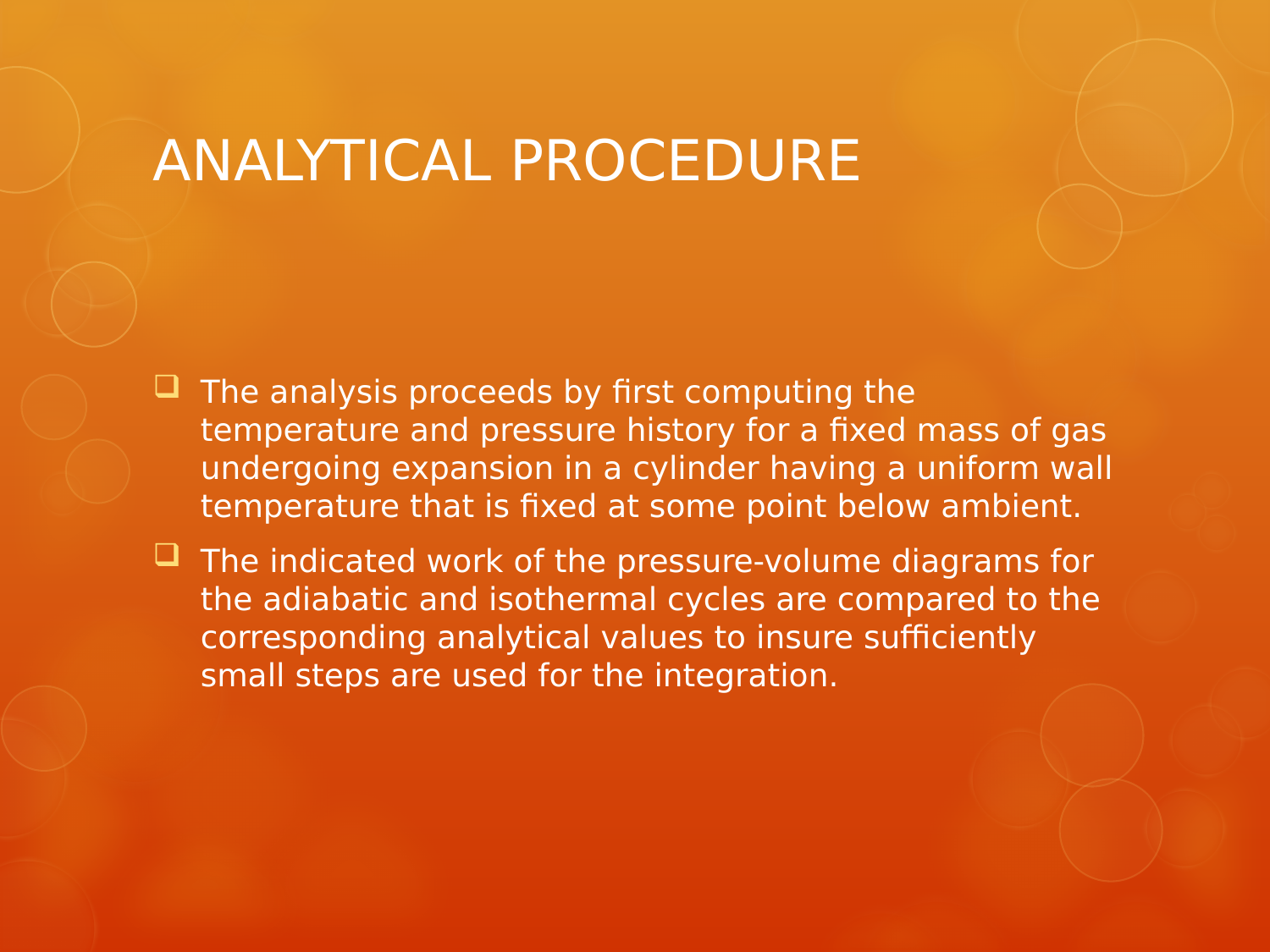

# ANALYTICAL PROCEDURE
The analysis proceeds by first computing the temperature and pressure history for a fixed mass of gas undergoing expansion in a cylinder having a uniform wall temperature that is fixed at some point below ambient.
The indicated work of the pressure-volume diagrams for the adiabatic and isothermal cycles are compared to the corresponding analytical values to insure sufficiently small steps are used for the integration.